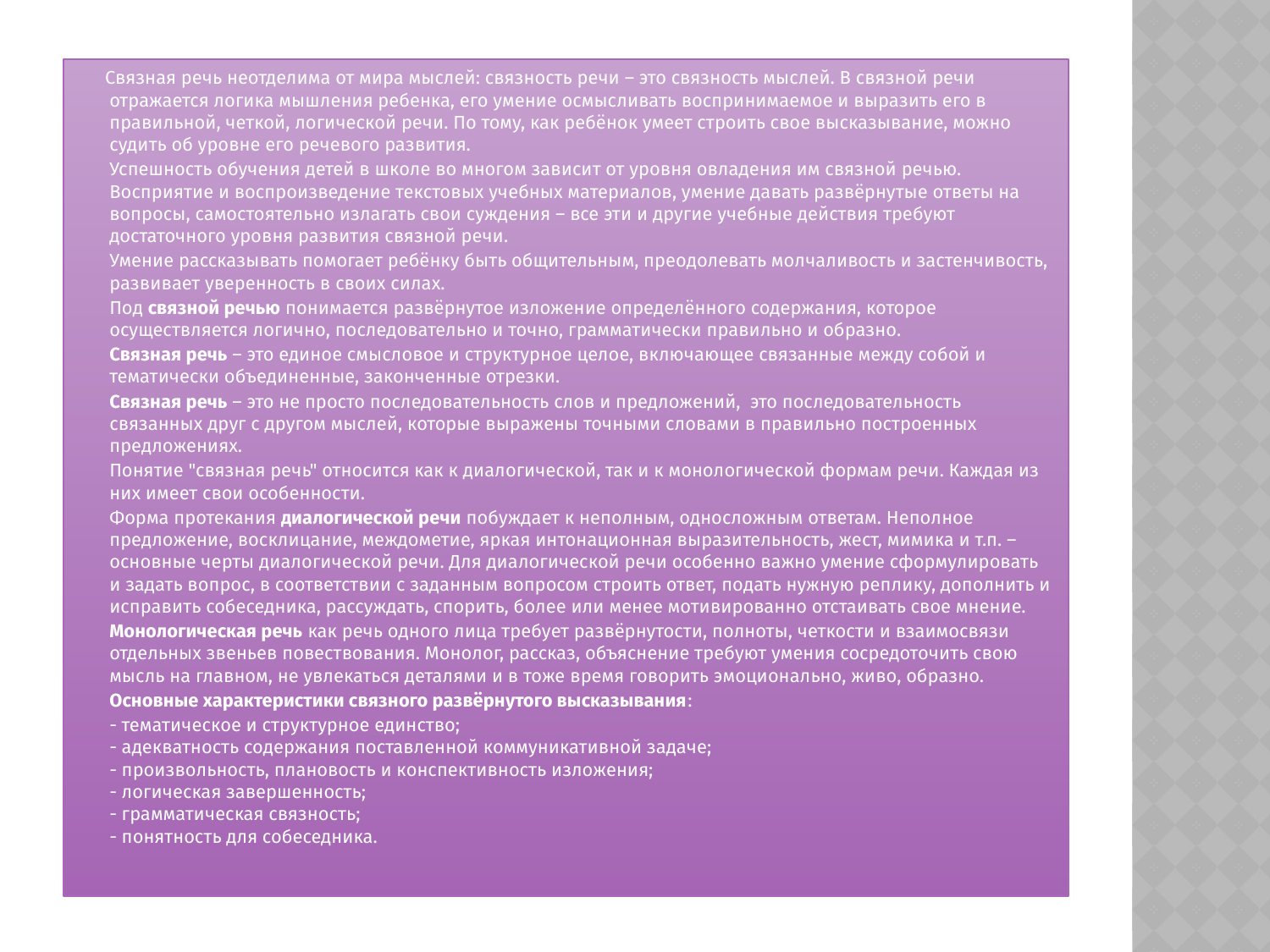

Связная речь неотделима от мира мыслей: связность речи – это связность мыслей. В связной речи отражается логика мышления ребенка, его умение осмысливать воспринимаемое и выразить его в правильной, четкой, логической речи. По тому, как ребёнок умеет строить свое высказывание, можно судить об уровне его речевого развития.
	Успешность обучения детей в школе во многом зависит от уровня овладения им связной речью. Восприятие и воспроизведение текстовых учебных материалов, умение давать развёрнутые ответы на вопросы, самостоятельно излагать свои суждения – все эти и другие учебные действия требуют достаточного уровня развития связной речи.
	Умение рассказывать помогает ребёнку быть общительным, преодолевать молчаливость и застенчивость, развивает уверенность в своих силах.
	Под связной речью понимается развёрнутое изложение определённого содержания, которое осуществляется логично, последовательно и точно, грамматически правильно и образно.
	Связная речь – это единое смысловое и структурное целое, включающее связанные между собой и тематически объединенные, законченные отрезки.
	Связная речь – это не просто последовательность слов и предложений,  это последовательность связанных друг с другом мыслей, которые выражены точными словами в правильно построенных предложениях.
	Понятие "связная речь" относится как к диалогической, так и к монологической формам речи. Каждая из них имеет свои особенности.
	Форма протекания диалогической речи побуждает к неполным, односложным ответам. Неполное предложение, восклицание, междометие, яркая интонационная выразительность, жест, мимика и т.п. – основные черты диалогической речи. Для диалогической речи особенно важно умение сформулировать и задать вопрос, в соответствии с заданным вопросом строить ответ, подать нужную реплику, дополнить и исправить собеседника, рассуждать, спорить, более или менее мотивированно отстаивать свое мнение.
	Монологическая речь как речь одного лица требует развёрнутости, полноты, четкости и взаимосвязи отдельных звеньев повествования. Монолог, рассказ, объяснение требуют умения сосредоточить свою мысль на главном, не увлекаться деталями и в тоже время говорить эмоционально, живо, образно.
	Основные характеристики связного развёрнутого высказывания:
	- тематическое и структурное единство;
- адекватность содержания поставленной коммуникативной задаче;
- произвольность, плановость и конспективность изложения;
- логическая завершенность;
- грамматическая связность;
- понятность для собеседника.